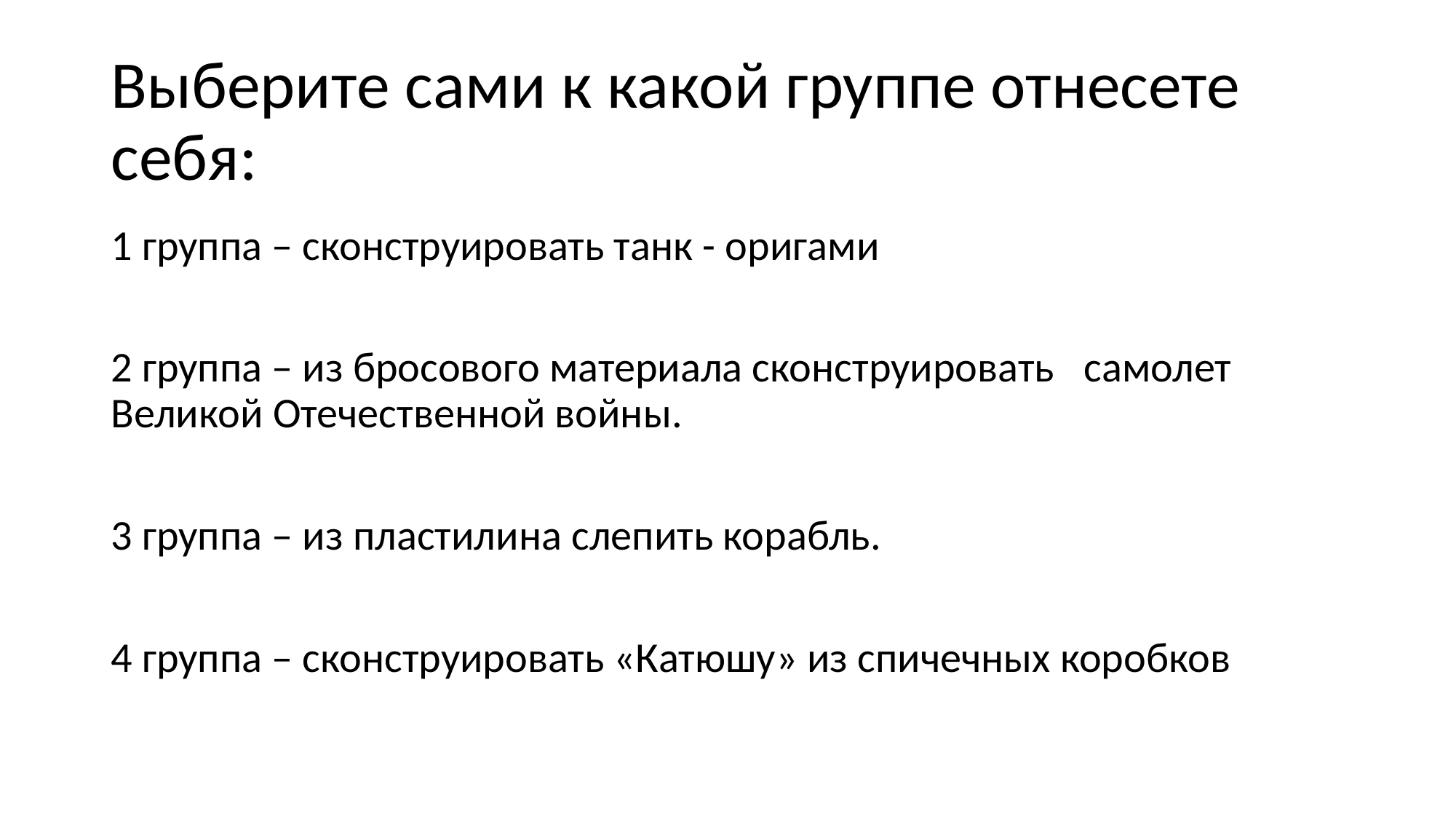

# Выберите сами к какой группе отнесете себя:
1 группа – сконструировать танк - оригами

2 группа – из бросового материала сконструировать   самолет Великой Отечественной войны.

3 группа – из пластилина слепить корабль.

4 группа – сконструировать «Катюшу» из спичечных коробков